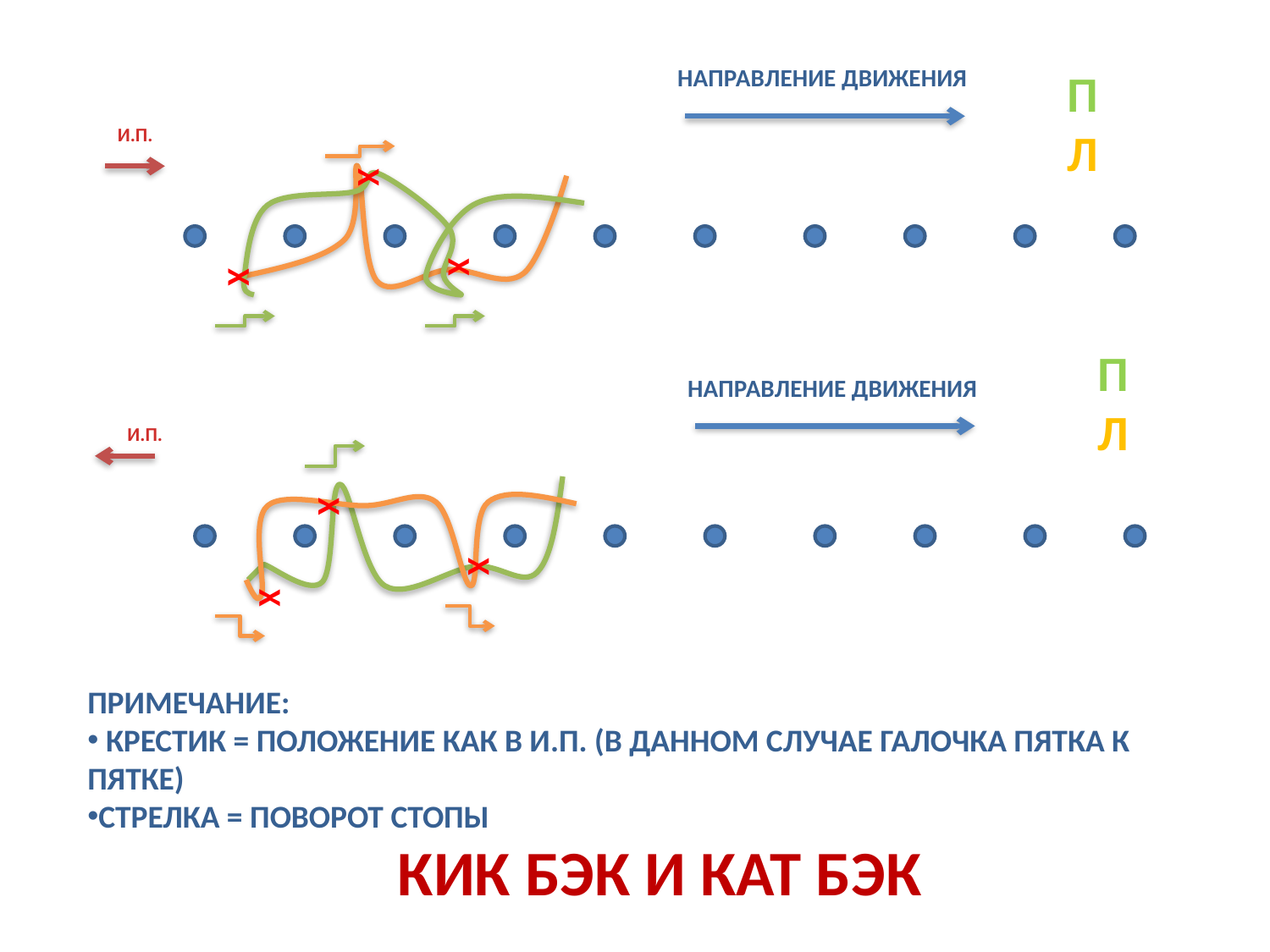

НАПРАВЛЕНИЕ ДВИЖЕНИЯ
П
Л
И.П.
Х

Х
Х
П
Л
НАПРАВЛЕНИЕ ДВИЖЕНИЯ
И.П.
Х

Х
Х
ПРИМЕЧАНИЕ:
 КРЕСТИК = ПОЛОЖЕНИЕ КАК В И.П. (В ДАННОМ СЛУЧАЕ ГАЛОЧКА ПЯТКА К ПЯТКЕ)
СТРЕЛКА = ПОВОРОТ СТОПЫ
КИК БЭК И КАТ БЭК